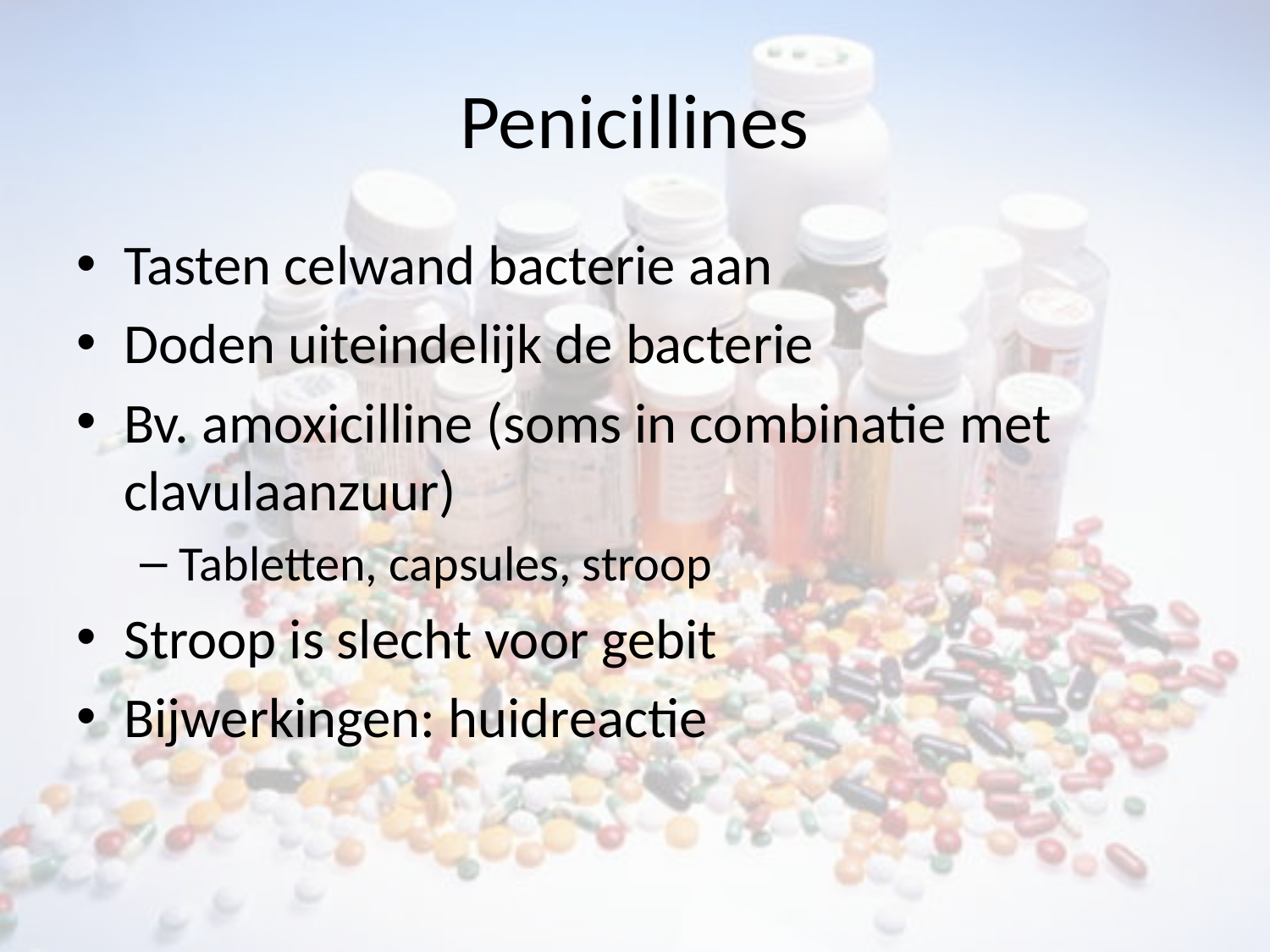

# Penicillines
Tasten celwand bacterie aan
Doden uiteindelijk de bacterie
Bv. amoxicilline (soms in combinatie met clavulaanzuur)
Tabletten, capsules, stroop
Stroop is slecht voor gebit
Bijwerkingen: huidreactie